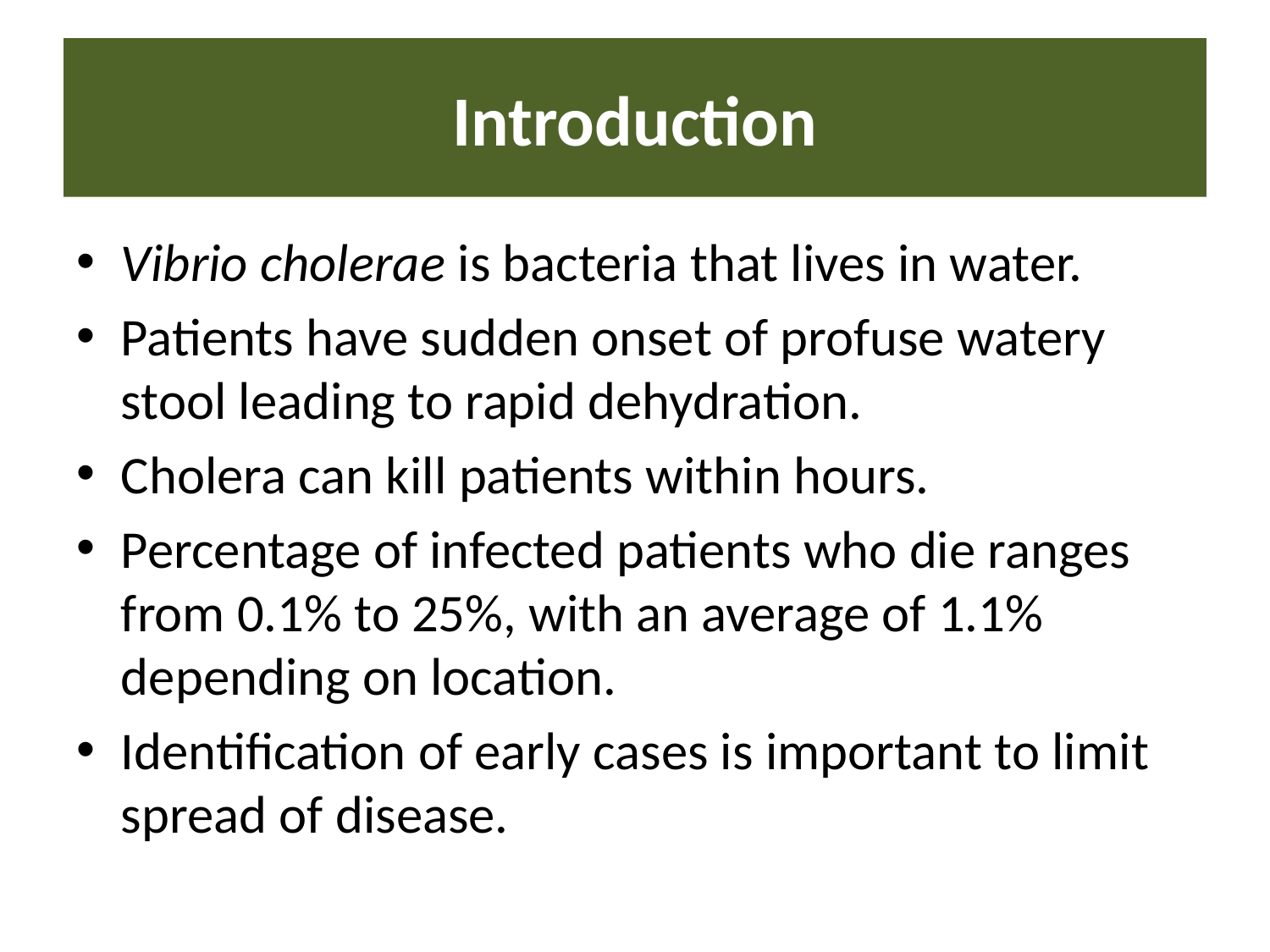

# Introduction
Vibrio cholerae is bacteria that lives in water.
Patients have sudden onset of profuse watery stool leading to rapid dehydration.
Cholera can kill patients within hours.
Percentage of infected patients who die ranges from 0.1% to 25%, with an average of 1.1% depending on location.
Identification of early cases is important to limit spread of disease.